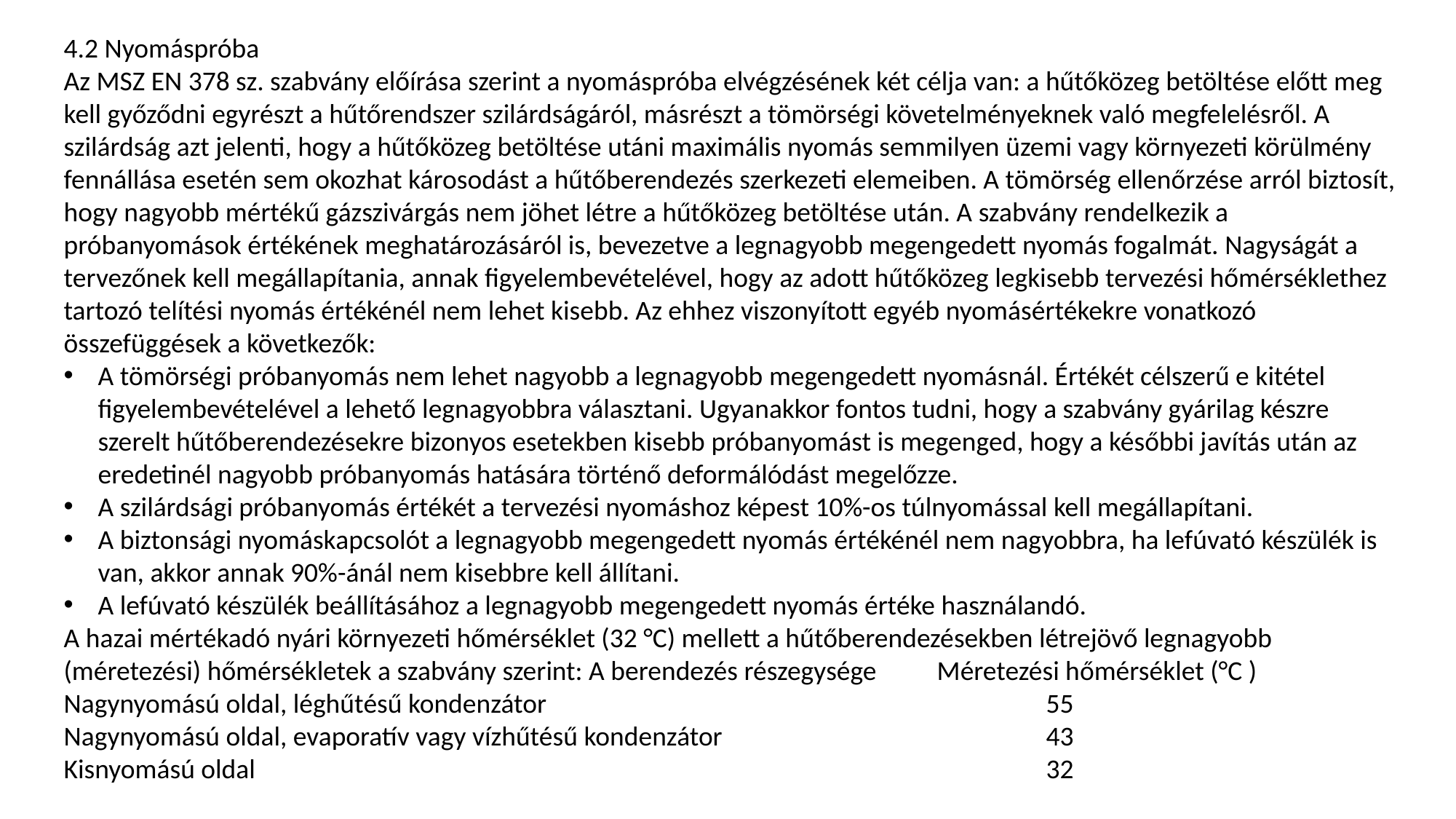

4.2 Nyomáspróba
Az MSZ EN 378 sz. szabvány előírása szerint a nyomáspróba elvégzésének két célja van: a hűtőközeg betöltése előtt meg kell győződni egyrészt a hűtőrendszer szilárdságáról, másrészt a tömörségi követelményeknek való megfelelésről. A szilárdság azt jelenti, hogy a hűtőközeg betöltése utáni maximális nyomás semmilyen üzemi vagy környezeti körülmény fennállása esetén sem okozhat károsodást a hűtőberendezés szerkezeti elemeiben. A tömörség ellenőrzése arról biztosít, hogy nagyobb mértékű gázszivárgás nem jöhet létre a hűtőközeg betöltése után. A szabvány rendelkezik a próbanyomások értékének meghatározásáról is, bevezetve a legnagyobb megengedett nyomás fogalmát. Nagyságát a tervezőnek kell megállapítania, annak figyelembevételével, hogy az adott hűtőközeg legkisebb tervezési hőmérséklethez tartozó telítési nyomás értékénél nem lehet kisebb. Az ehhez viszonyított egyéb nyomásértékekre vonatkozó összefüggések a következők:
A tömörségi próbanyomás nem lehet nagyobb a legnagyobb megengedett nyomásnál. Értékét célszerű e kitétel figyelembevételével a lehető legnagyobbra választani. Ugyanakkor fontos tudni, hogy a szabvány gyárilag készre szerelt hűtőberendezésekre bizonyos esetekben kisebb próbanyomást is megenged, hogy a későbbi javítás után az eredetinél nagyobb próbanyomás hatására történő deformálódást megelőzze.
A szilárdsági próbanyomás értékét a tervezési nyomáshoz képest 10%-os túlnyomással kell megállapítani.
A biztonsági nyomáskapcsolót a legnagyobb megengedett nyomás értékénél nem nagyobbra, ha lefúvató készülék is van, akkor annak 90%-ánál nem kisebbre kell állítani.
A lefúvató készülék beállításához a legnagyobb megengedett nyomás értéke használandó.
A hazai mértékadó nyári környezeti hőmérséklet (32 °C) mellett a hűtőberendezésekben létrejövő legnagyobb (méretezési) hőmérsékletek a szabvány szerint: A berendezés részegysége 	Méretezési hőmérséklet (°C )
Nagynyomású oldal, léghűtésű kondenzátor 					55
Nagynyomású oldal, evaporatív vagy vízhűtésű kondenzátor 			43
Kisnyomású oldal 								32